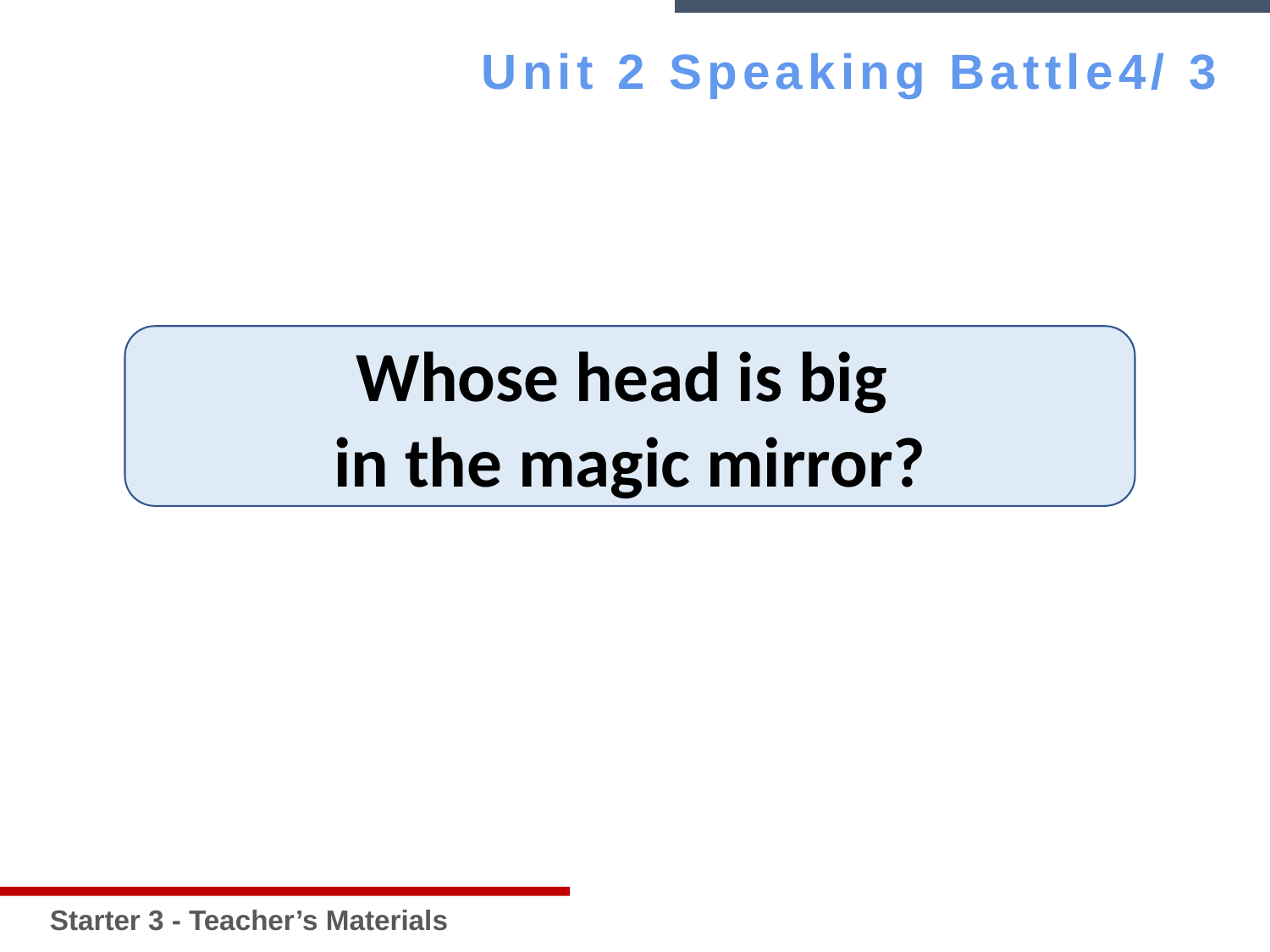

Starter 3 - Teacher’s Materials
Unit 2 Speaking Battle4/ 3
Whose head is big
in the magic mirror?